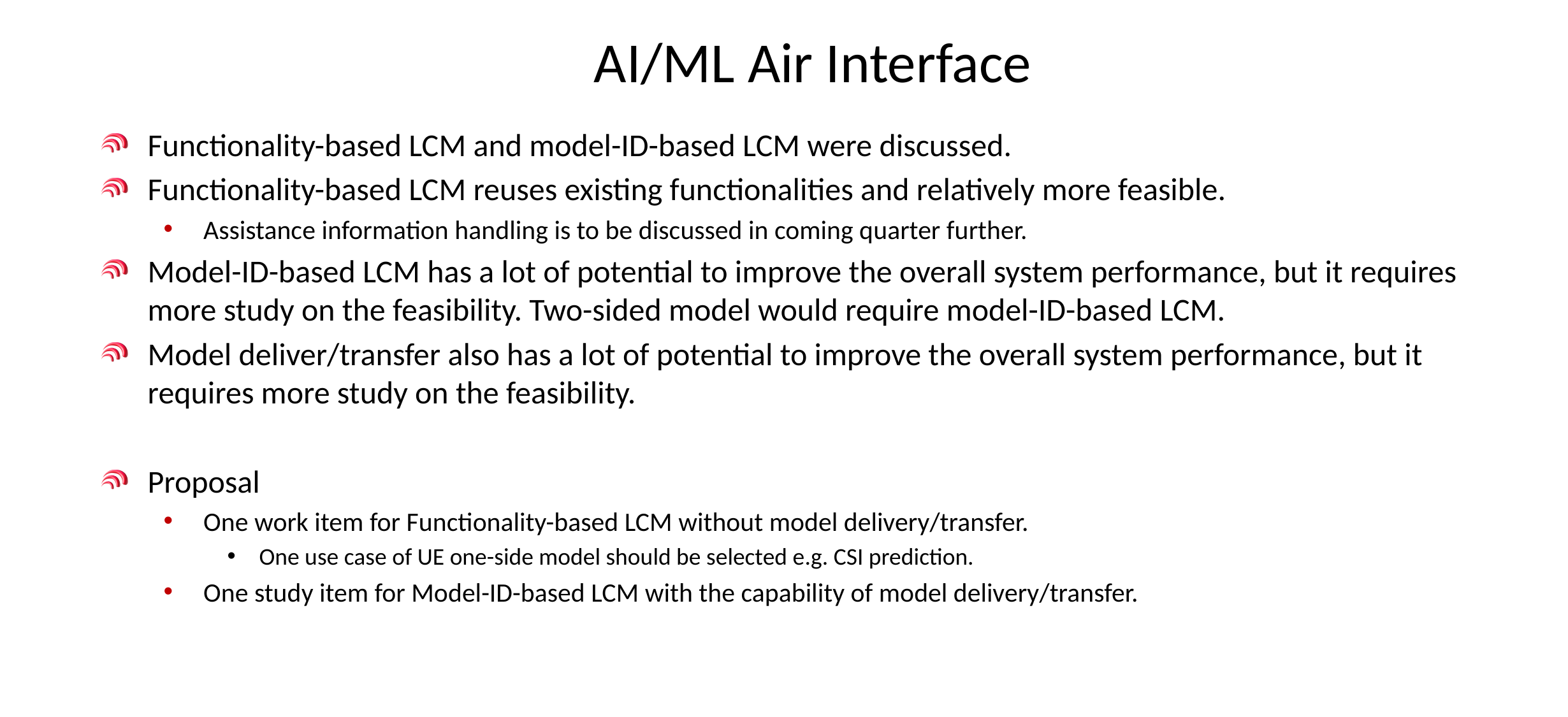

# AI/ML Air Interface
Functionality-based LCM and model-ID-based LCM were discussed.
Functionality-based LCM reuses existing functionalities and relatively more feasible.
Assistance information handling is to be discussed in coming quarter further.
Model-ID-based LCM has a lot of potential to improve the overall system performance, but it requires more study on the feasibility. Two-sided model would require model-ID-based LCM.
Model deliver/transfer also has a lot of potential to improve the overall system performance, but it requires more study on the feasibility.

Proposal
One work item for Functionality-based LCM without model delivery/transfer.
One use case of UE one-side model should be selected e.g. CSI prediction.
One study item for Model-ID-based LCM with the capability of model delivery/transfer.